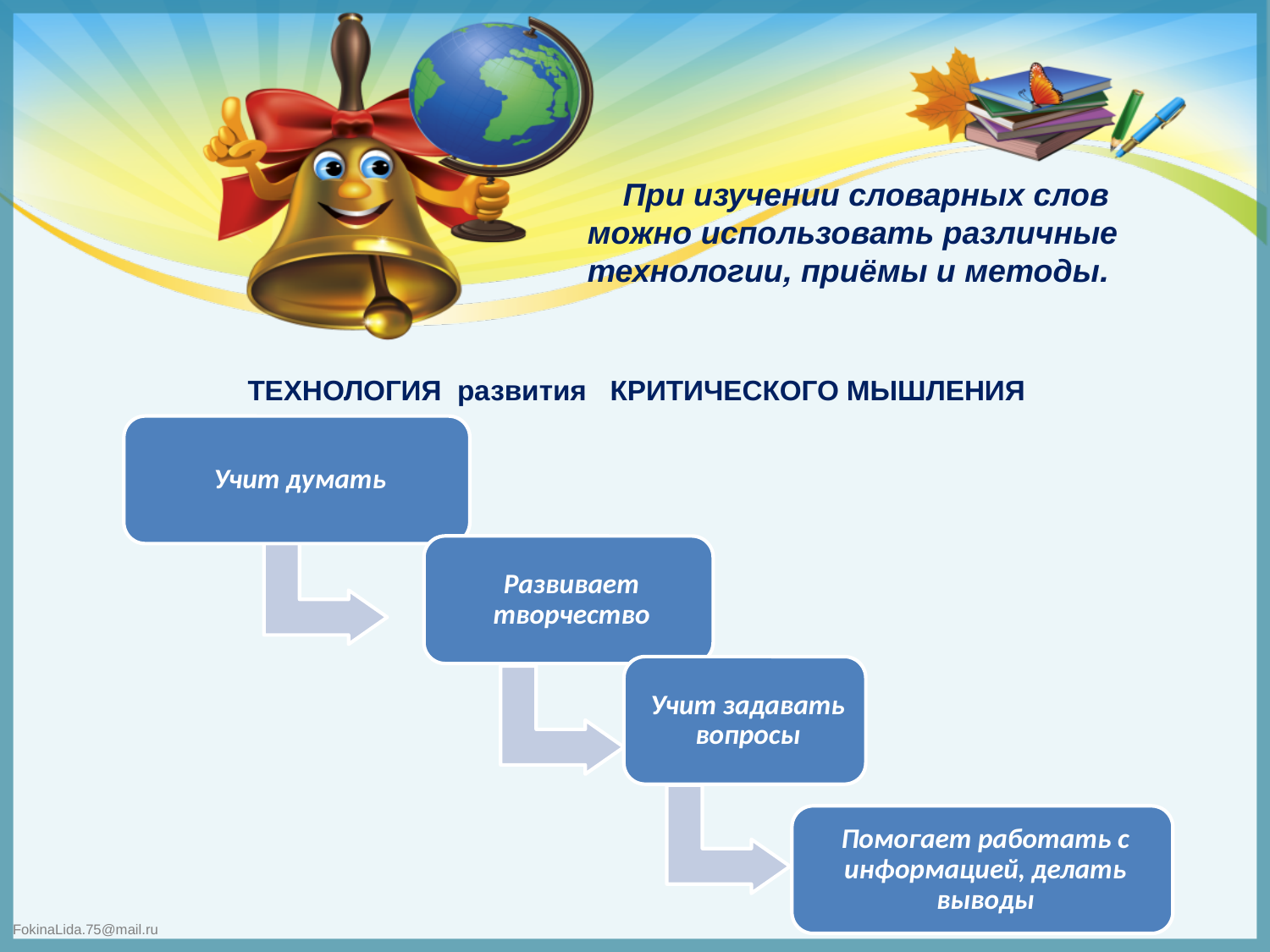

При изучении словарных слов можно использовать различные
технологии, приёмы и методы.

ТЕХНОЛОГИЯ  развития   КРИТИЧЕСКОГО МЫШЛЕНИЯ

Учит думать
Развивает творчество
Учит задавать вопросы
Помогает работать с информацией, делать выводы